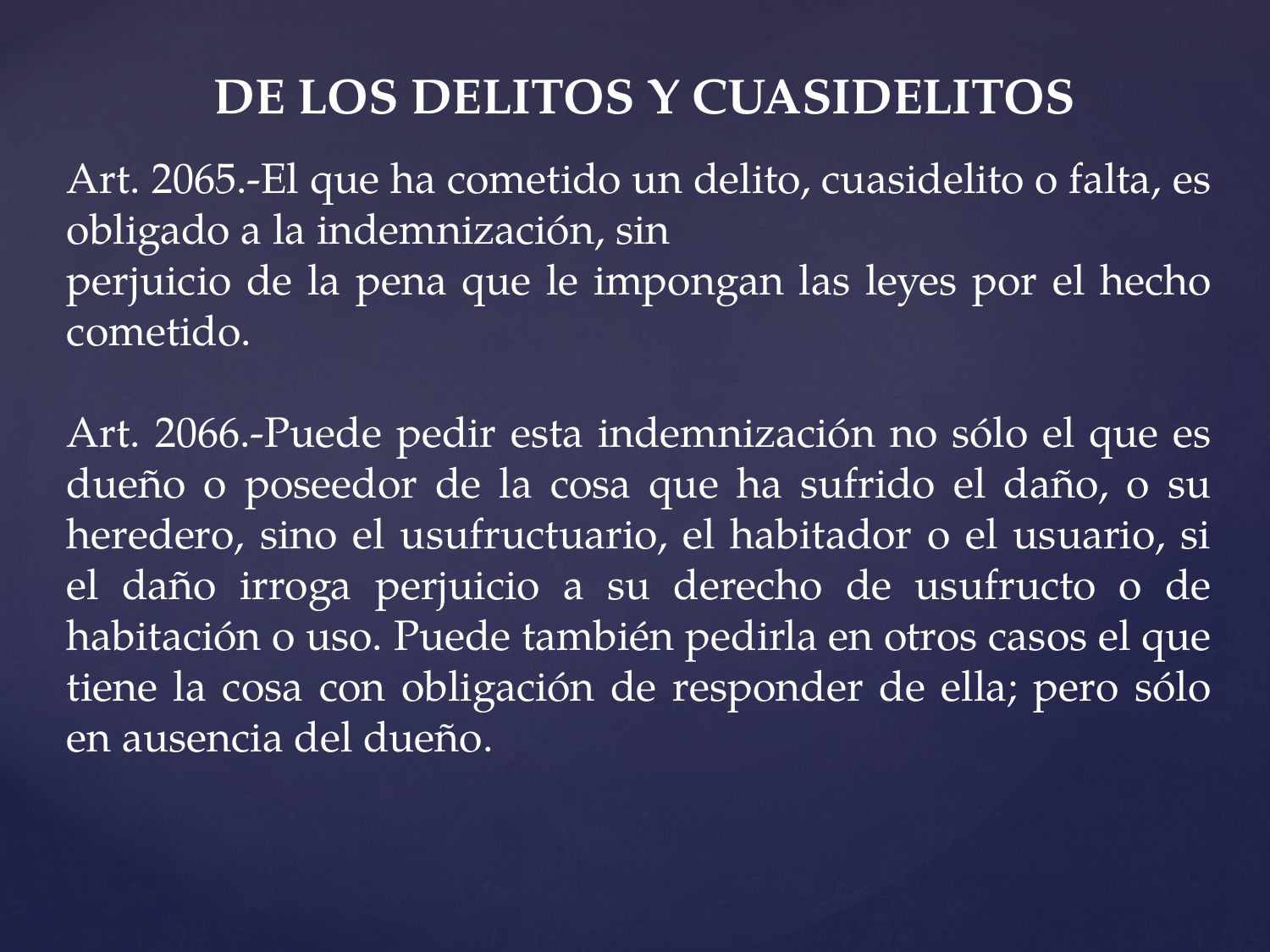

DE LOS DELITOS Y CUASIDELITOS
Art. 2065.-El que ha cometido un delito, cuasidelito o falta, es obligado a la indemnización, sin
perjuicio de la pena que le impongan las leyes por el hecho cometido.

Art. 2066.-Puede pedir esta indemnización no sólo el que es dueño o poseedor de la cosa que ha sufrido el daño, o su heredero, sino el usufructuario, el habitador o el usuario, si el daño irroga perjuicio a su derecho de usufructo o de habitación o uso. Puede también pedirla en otros casos el que tiene la cosa con obligación de responder de ella; pero sólo en ausencia del dueño.